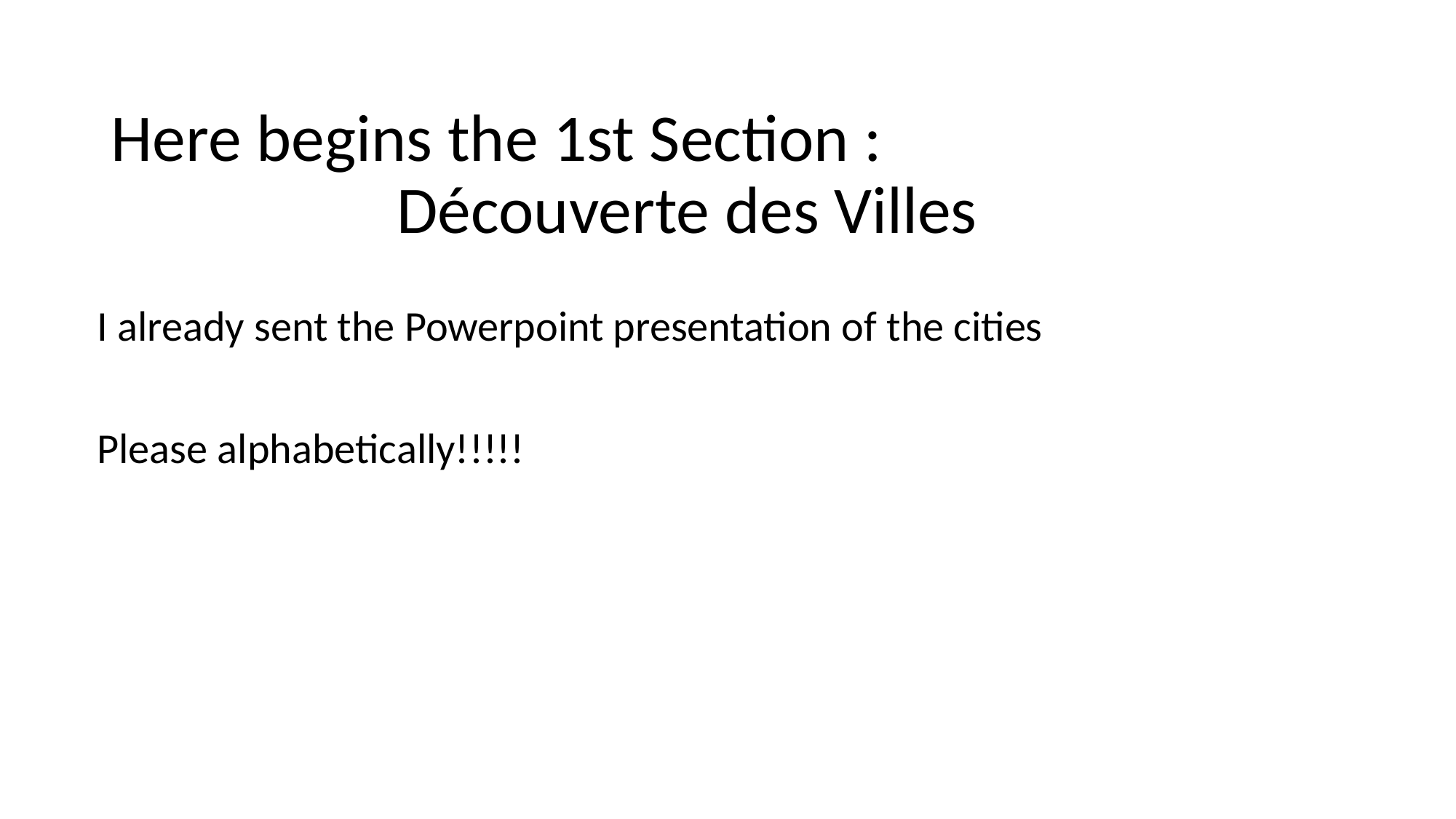

# Here begins the 1st Section : Découverte des Villes
I already sent the Powerpoint presentation of the cities

Please alphabetically!!!!!